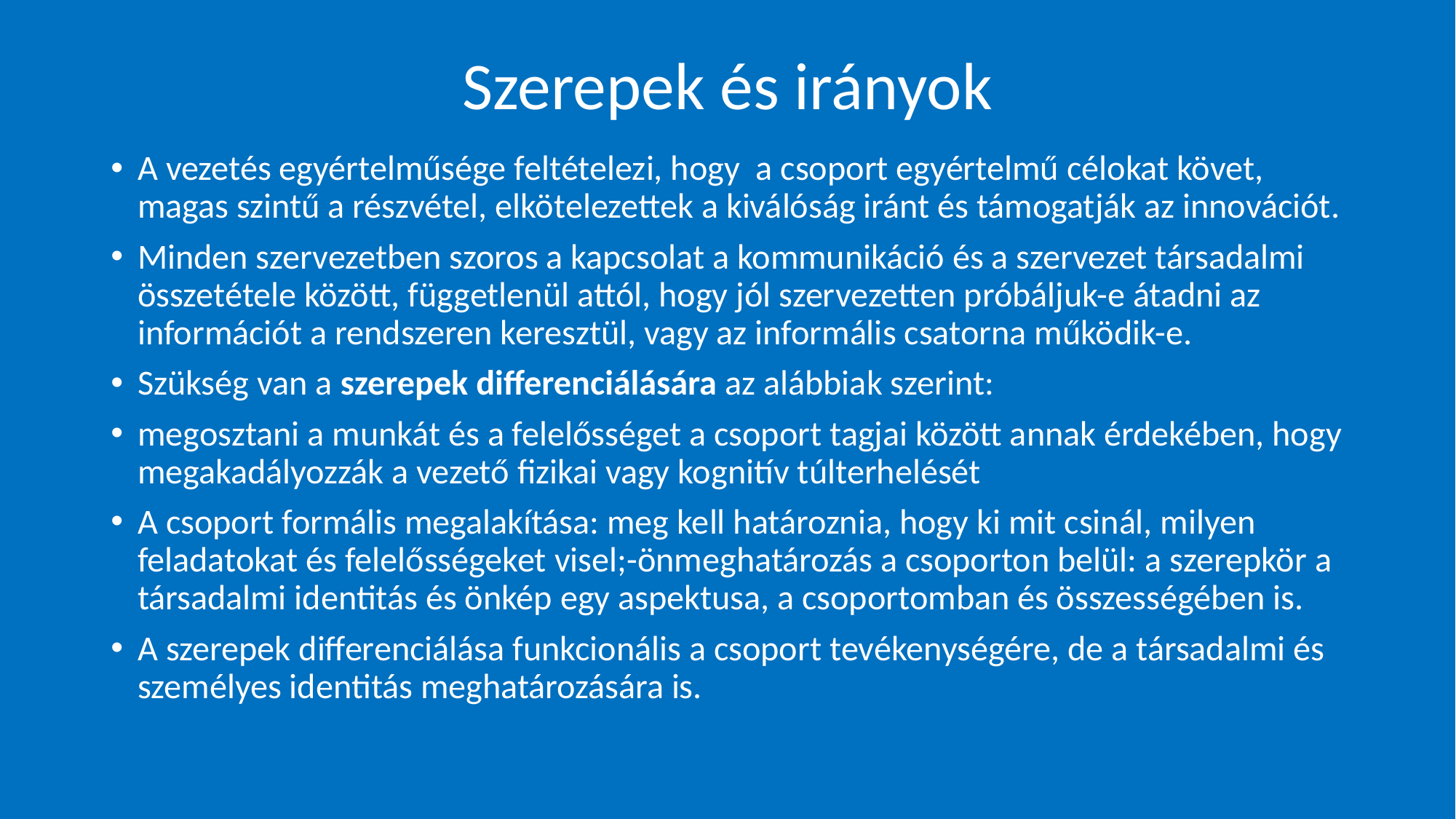

# Szerepek és irányok
A vezetés egyértelműsége feltételezi, hogy  a csoport egyértelmű célokat követ, magas szintű a részvétel, elkötelezettek a kiválóság iránt és támogatják az innovációt.
Minden szervezetben szoros a kapcsolat a kommunikáció és a szervezet társadalmi összetétele között, függetlenül attól, hogy jól szervezetten próbáljuk-e átadni az információt a rendszeren keresztül, vagy az informális csatorna működik-e.
Szükség van a szerepek differenciálására az alábbiak szerint:
megosztani a munkát és a felelősséget a csoport tagjai között annak érdekében, hogy megakadályozzák a vezető fizikai vagy kognitív túlterhelését
A csoport formális megalakítása: meg kell határoznia, hogy ki mit csinál, milyen feladatokat és felelősségeket visel;-önmeghatározás a csoporton belül: a szerepkör a társadalmi identitás és önkép egy aspektusa, a csoportomban és összességében is.
A szerepek differenciálása funkcionális a csoport tevékenységére, de a társadalmi és személyes identitás meghatározására is.